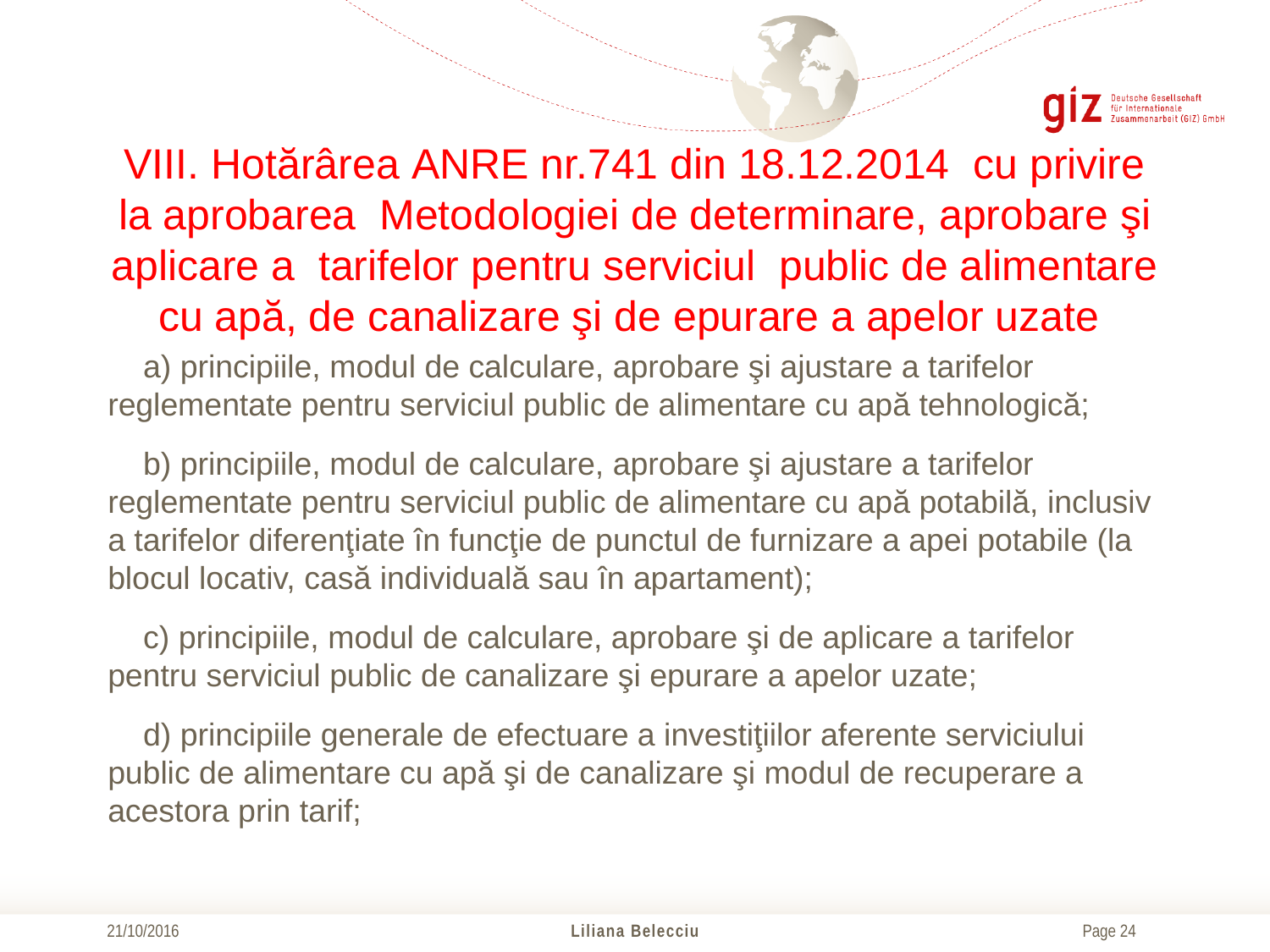

# VIII. Hotărârea ANRE nr.741 din 18.12.2014  cu privire la aprobarea  Metodologiei de determinare, aprobare şi aplicare a  tarifelor pentru serviciul  public de alimentare cu apă, de canalizare şi de epurare a apelor uzate
    a) principiile, modul de calculare, aprobare şi ajustare a tarifelor reglementate pentru serviciul public de alimentare cu apă tehnologică;
    b) principiile, modul de calculare, aprobare şi ajustare a tarifelor reglementate pentru serviciul public de alimentare cu apă potabilă, inclusiv a tarifelor diferenţiate în funcţie de punctul de furnizare a apei potabile (la blocul locativ, casă individuală sau în apartament);
    c) principiile, modul de calculare, aprobare şi de aplicare a tarifelor pentru serviciul public de canalizare şi epurare a apelor uzate;
    d) principiile generale de efectuare a investiţiilor aferente serviciului public de alimentare cu apă şi de canalizare şi modul de recuperare a acestora prin tarif;
21/10/2016
Liliana Belecciu